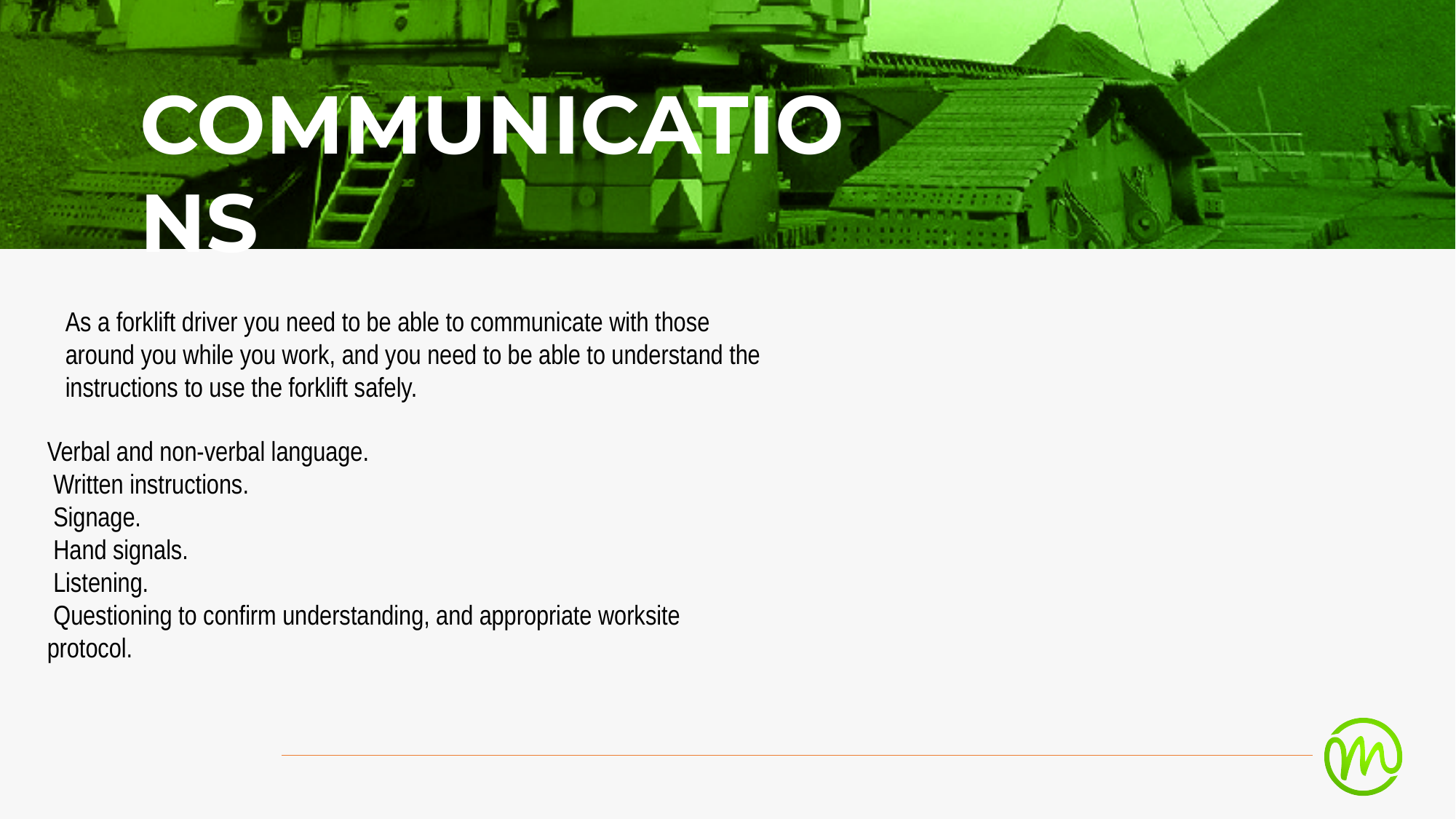

Communications
As a forklift driver you need to be able to communicate with those around you while you work, and you need to be able to understand the instructions to use the forklift safely.
Verbal and non-verbal language.
 Written instructions.
 Signage.
 Hand signals.
 Listening.
 Questioning to confirm understanding, and appropriate worksite protocol.